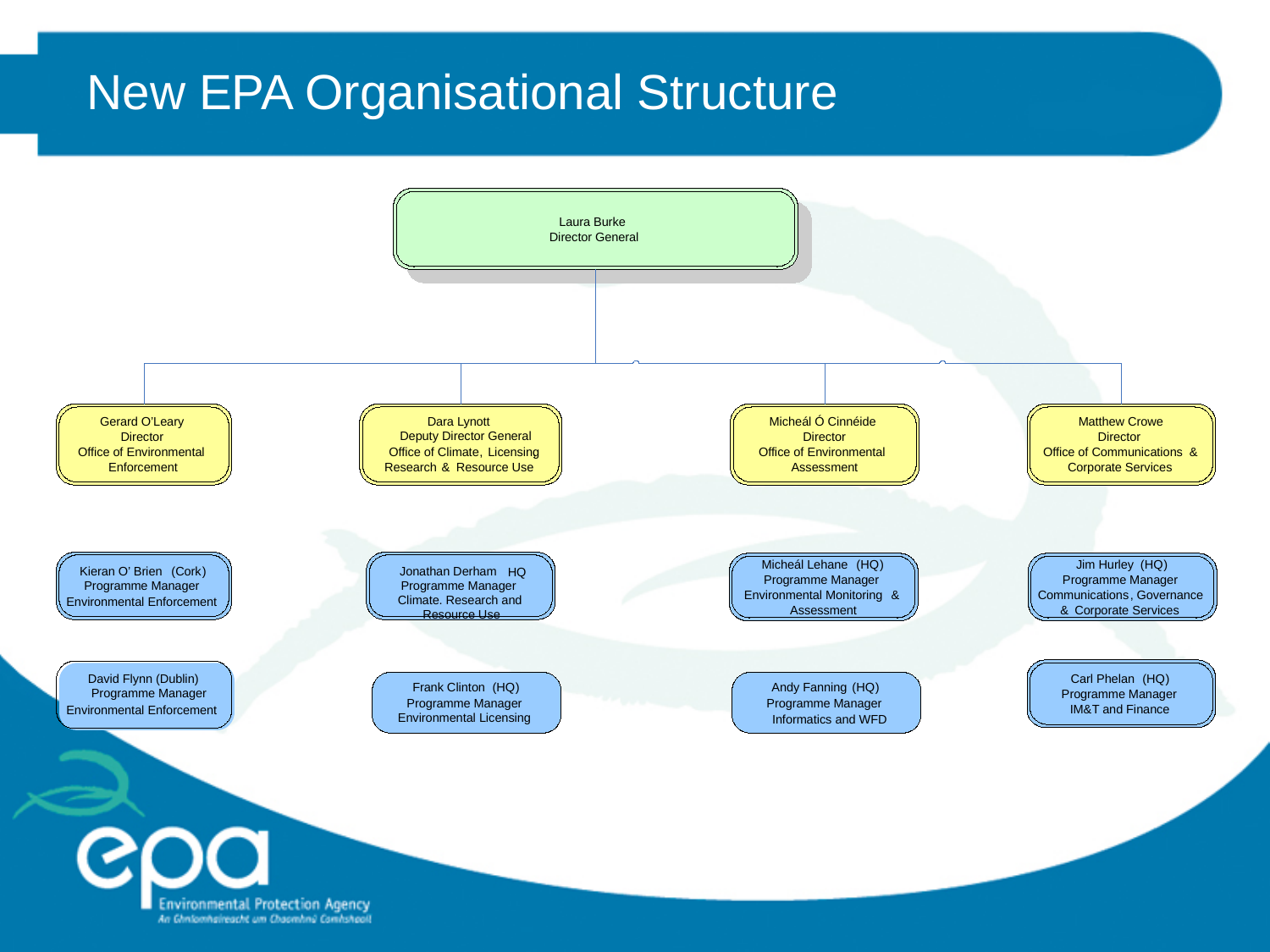

# New EPA Organisational Structure

Laura Burke
Director General

Gerard O’Leary
Dara Lynott
Micheál Ó Cinnéide
Matthew Crowe
Deputy Director General
Director
Director
Director
Office of Environmental

Office of Climate
,
Licensing
,
Office of Environmental
Office of Communications
&
Enforcement
Research
&
Resource Use
Assessment
Corporate Services

Micheál Lehane
(
HQ
)
Jim Hurley
(
HQ
)
Kieran O’ Brien
(
Cork
)
Jonathan Derham

HQ
Programme Manager
Programme Manager
Programme Manager
Programme Manager
Environmental Monitoring
&
Communications
,
Governance
Climate. Research and
Resource Use
Environmental Enforcement
Assessment
&
Corporate Services

Carl Phelan
(
HQ
)
David Flynn (Dublin)

Frank Clinton
(
HQ
)
Andy Fanning
(
HQ
)
  Programme Manager
Programme Manager
Programme Manager
Programme Manager
IM
&
T and Finance

Environmental Enforcement
Environmental Licensing
  Informatics and WFD